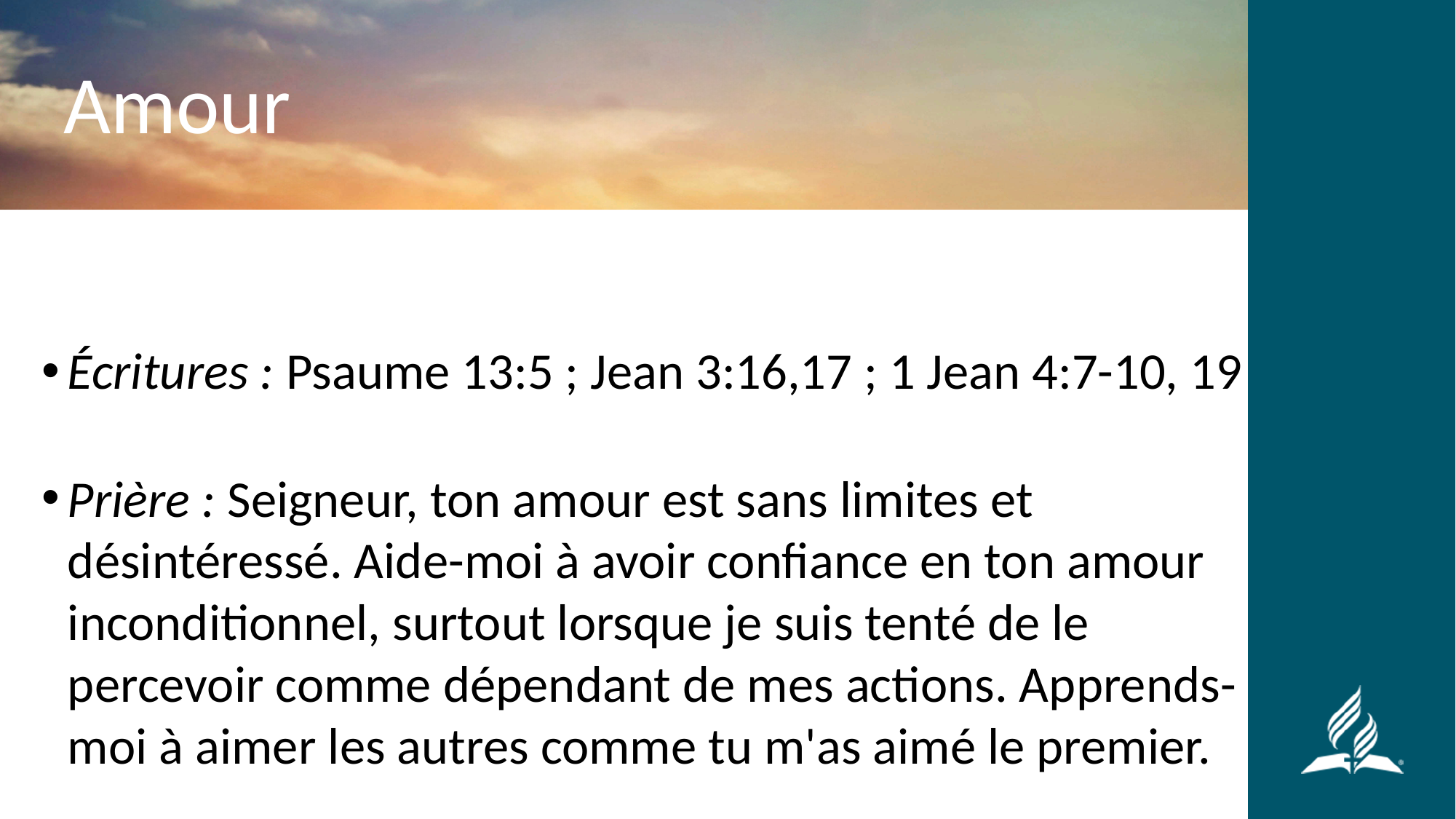

Amour

Écritures : Psaume 13:5 ; Jean 3:16,17 ; 1 Jean 4:7-10, 19

Prière : Seigneur, ton amour est sans limites et désintéressé. Aide-moi à avoir confiance en ton amour inconditionnel, surtout lorsque je suis tenté de le percevoir comme dépendant de mes actions. Apprends-moi à aimer les autres comme tu m'as aimé le premier.